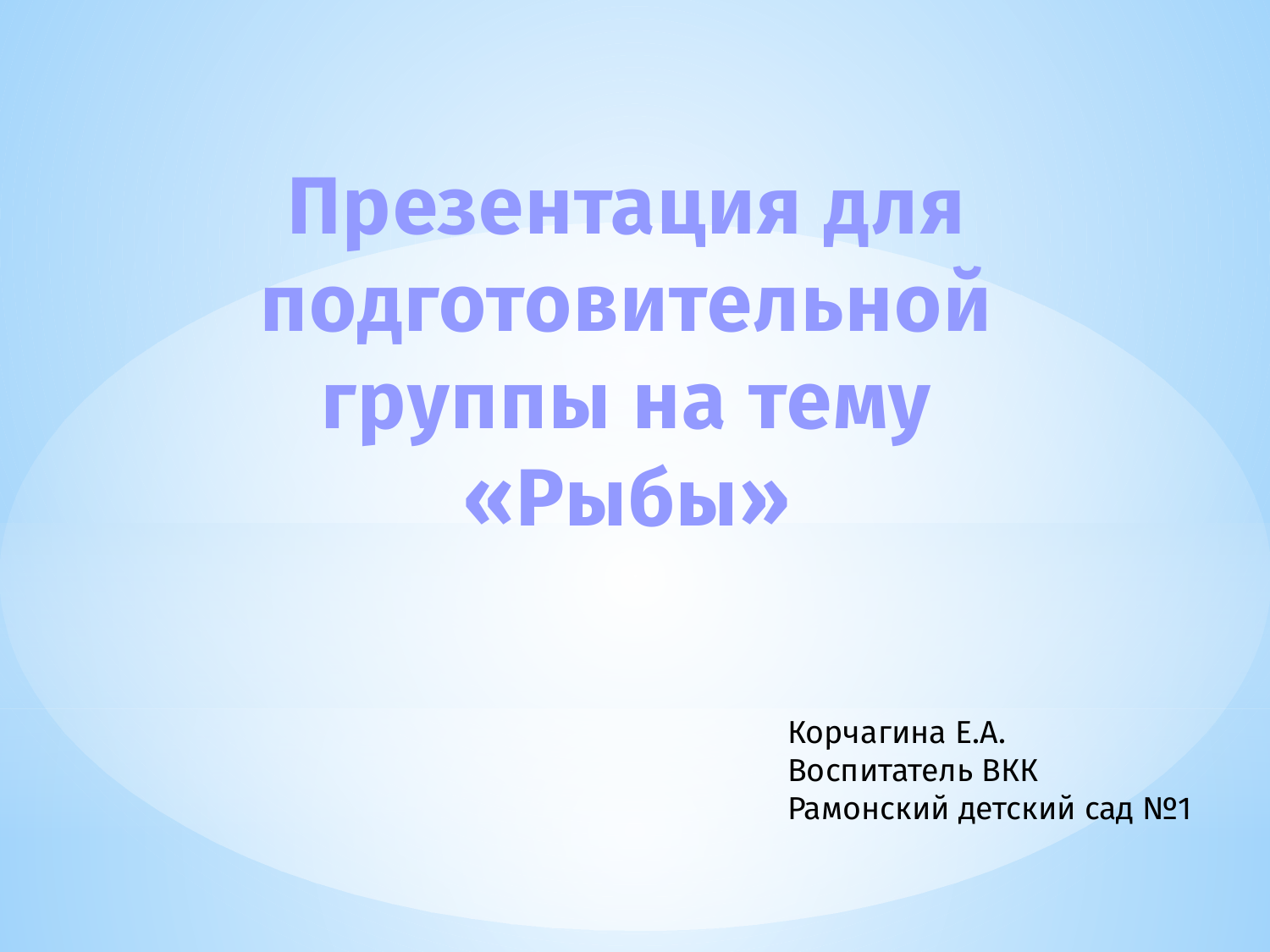

# Презентация для подготовительной группы на тему «Рыбы»
Корчагина Е.А.
Воспитатель ВКК
Рамонский детский сад №1